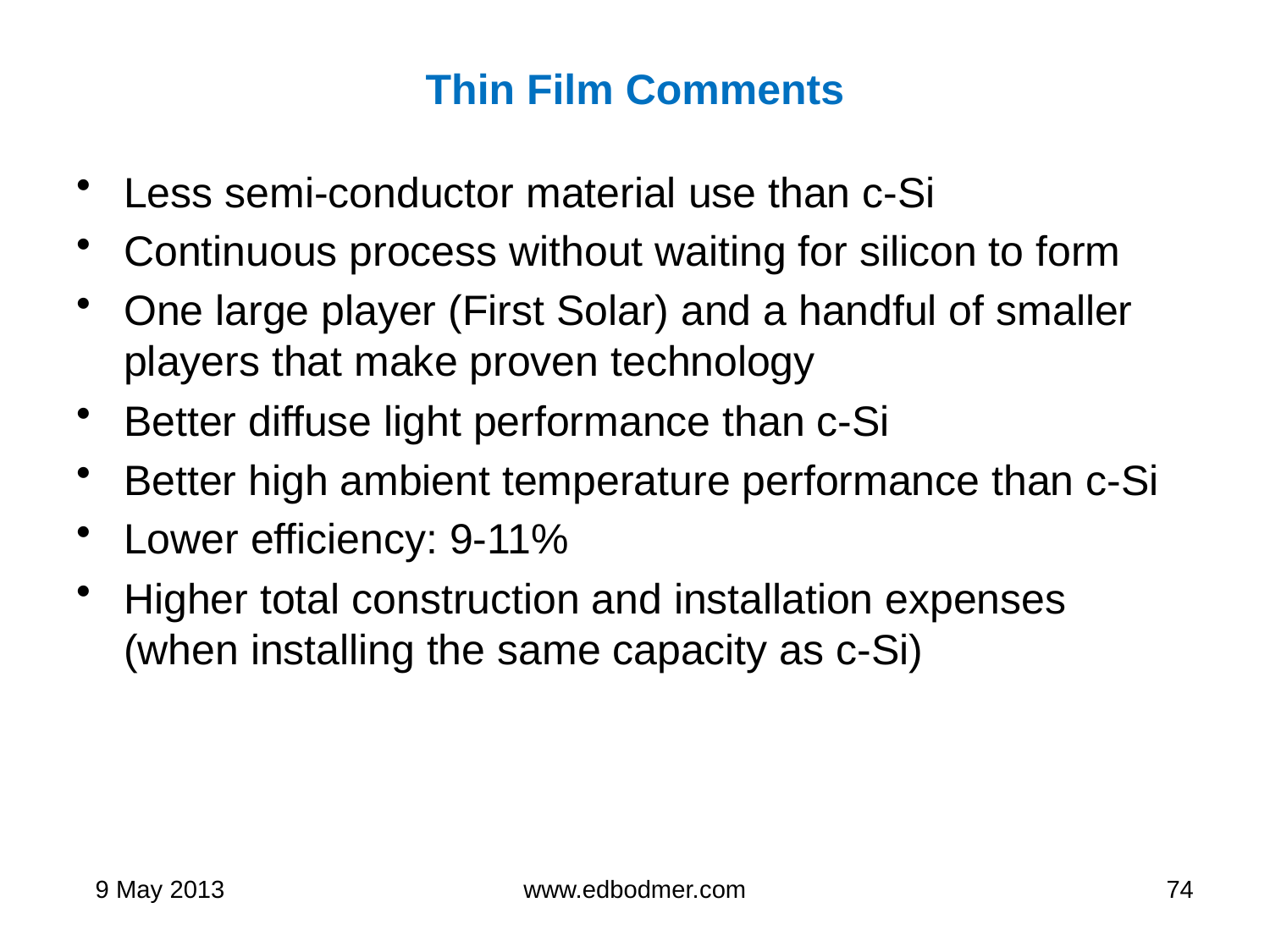

# Thin Film Comments
Less semi-conductor material use than c-Si
Continuous process without waiting for silicon to form
One large player (First Solar) and a handful of smaller players that make proven technology
Better diffuse light performance than c-Si
Better high ambient temperature performance than c-Si
Lower efficiency: 9-11%
Higher total construction and installation expenses (when installing the same capacity as c-Si)
9 May 2013
www.edbodmer.com
74